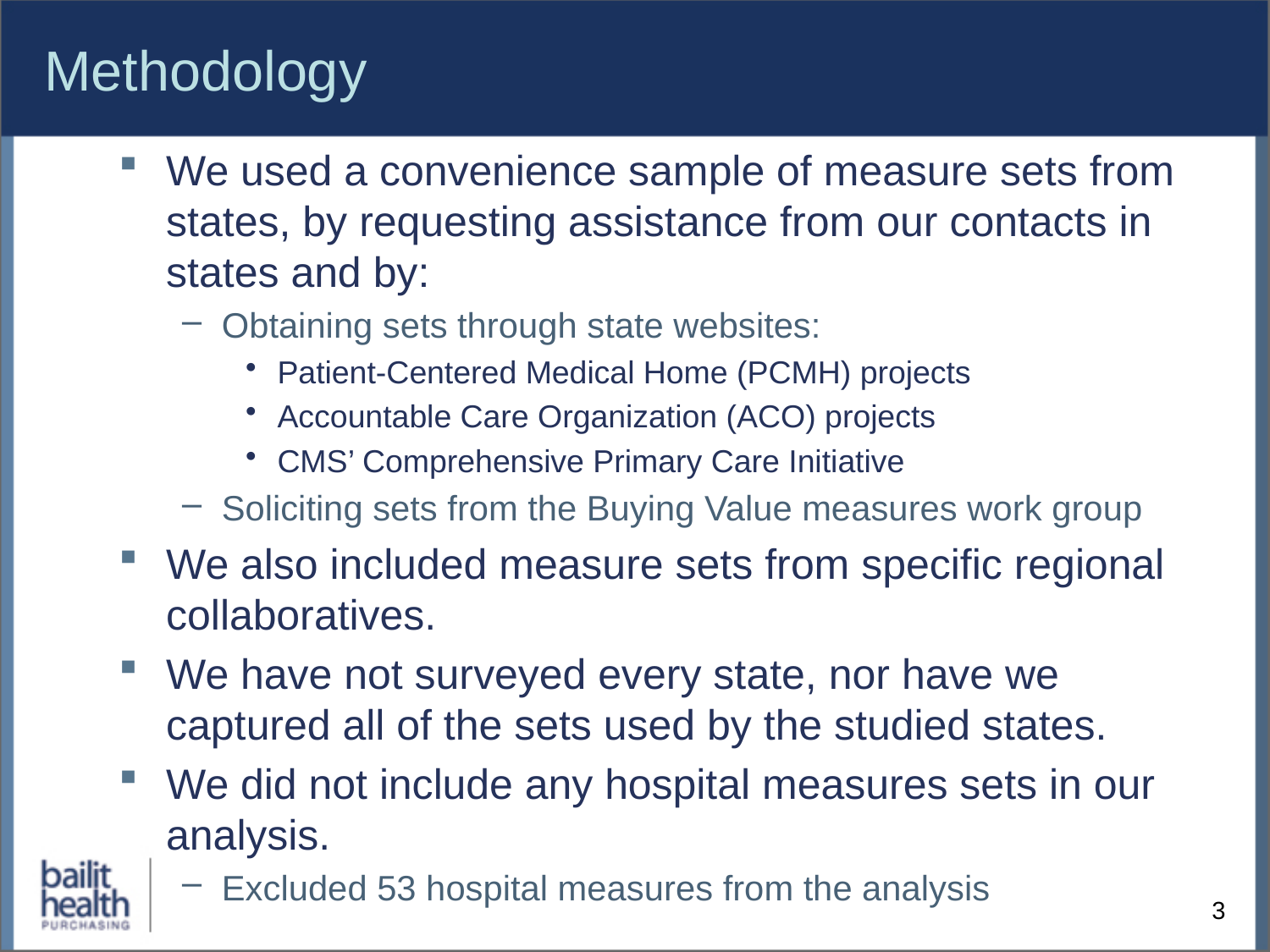

# Methodology
We used a convenience sample of measure sets from states, by requesting assistance from our contacts in states and by:
Obtaining sets through state websites:
Patient-Centered Medical Home (PCMH) projects
Accountable Care Organization (ACO) projects
CMS’ Comprehensive Primary Care Initiative
Soliciting sets from the Buying Value measures work group
We also included measure sets from specific regional collaboratives.
We have not surveyed every state, nor have we captured all of the sets used by the studied states.
We did not include any hospital measures sets in our analysis.
Excluded 53 hospital measures from the analysis

3